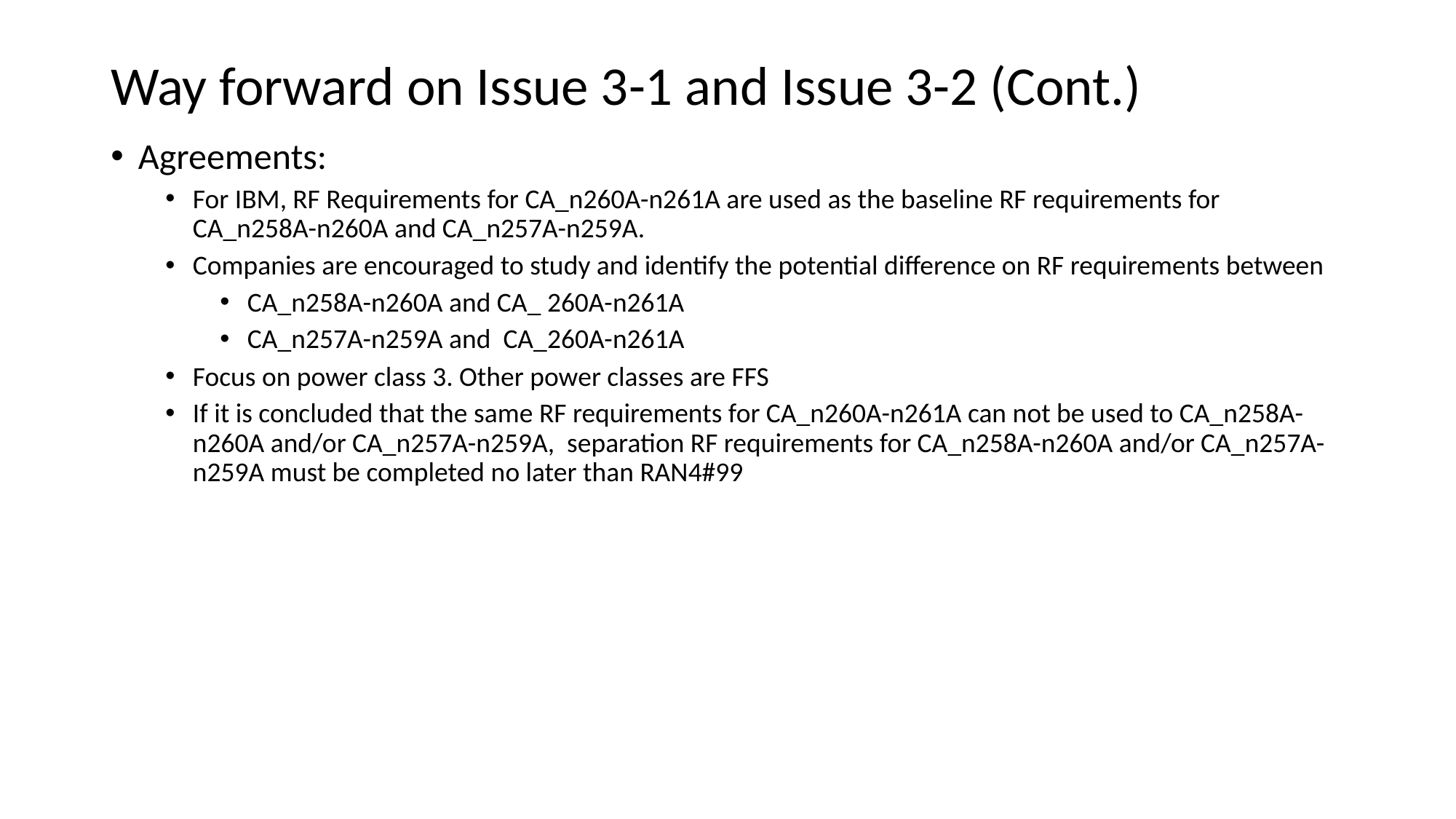

# Way forward on Issue 3-1 and Issue 3-2 (Cont.)
Agreements:
For IBM, RF Requirements for CA_n260A-n261A are used as the baseline RF requirements for CA_n258A-n260A and CA_n257A-n259A.
Companies are encouraged to study and identify the potential difference on RF requirements between
CA_n258A-n260A and CA_ 260A-n261A
CA_n257A-n259A and  CA_260A-n261A
Focus on power class 3. Other power classes are FFS
If it is concluded that the same RF requirements for CA_n260A-n261A can not be used to CA_n258A-n260A and/or CA_n257A-n259A,  separation RF requirements for CA_n258A-n260A and/or CA_n257A-n259A must be completed no later than RAN4#99